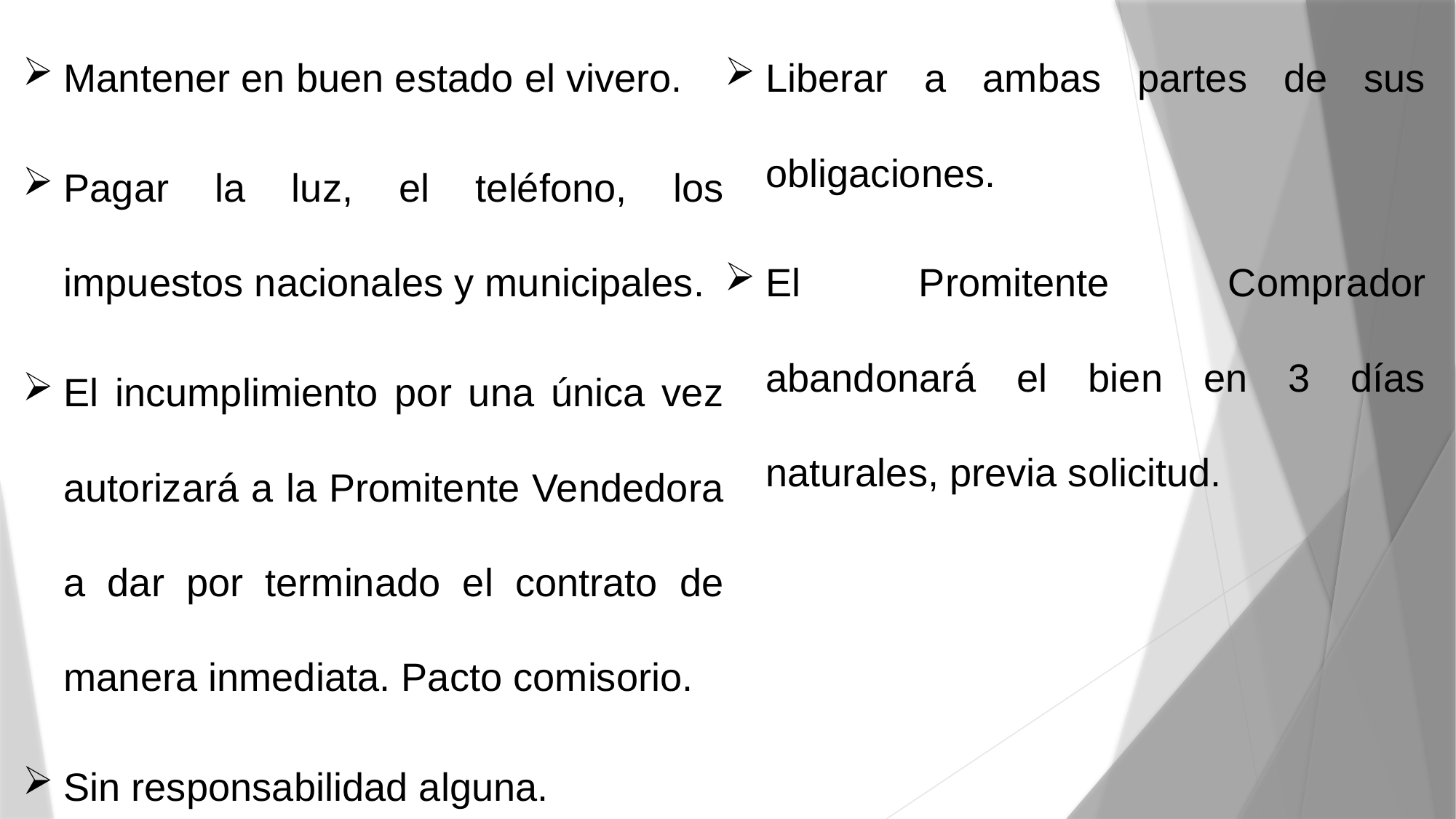

Mantener en buen estado el vivero.
Pagar la luz, el teléfono, los impuestos nacionales y municipales.
El incumplimiento por una única vez autorizará a la Promitente Vendedora a dar por terminado el contrato de manera inmediata. Pacto comisorio.
Sin responsabilidad alguna.
Liberar a ambas partes de sus obligaciones.
El Promitente Comprador abandonará el bien en 3 días naturales, previa solicitud.